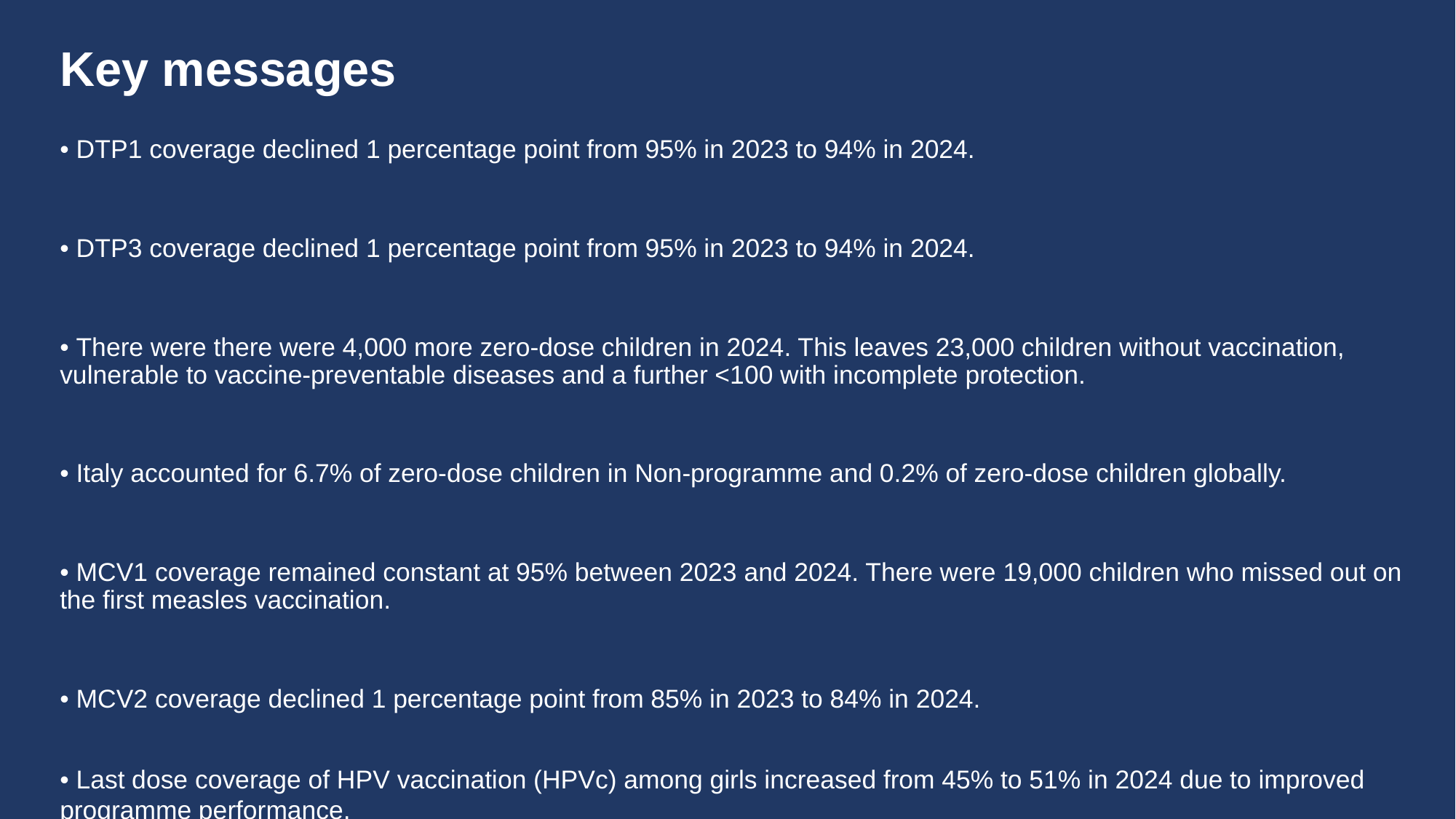

# Key messages
• DTP1 coverage declined 1 percentage point from 95% in 2023 to 94% in 2024.

• DTP3 coverage declined 1 percentage point from 95% in 2023 to 94% in 2024.

• There were there were 4,000 more zero-dose children in 2024. This leaves 23,000 children without vaccination, vulnerable to vaccine-preventable diseases and a further <100 with incomplete protection.

• Italy accounted for 6.7% of zero-dose children in Non-programme and 0.2% of zero-dose children globally.

• MCV1 coverage remained constant at 95% between 2023 and 2024. There were 19,000 children who missed out on the first measles vaccination.

• MCV2 coverage declined 1 percentage point from 85% in 2023 to 84% in 2024.

• Last dose coverage of HPV vaccination (HPVc) among girls increased from 45% to 51% in 2024 due to improved programme performance.